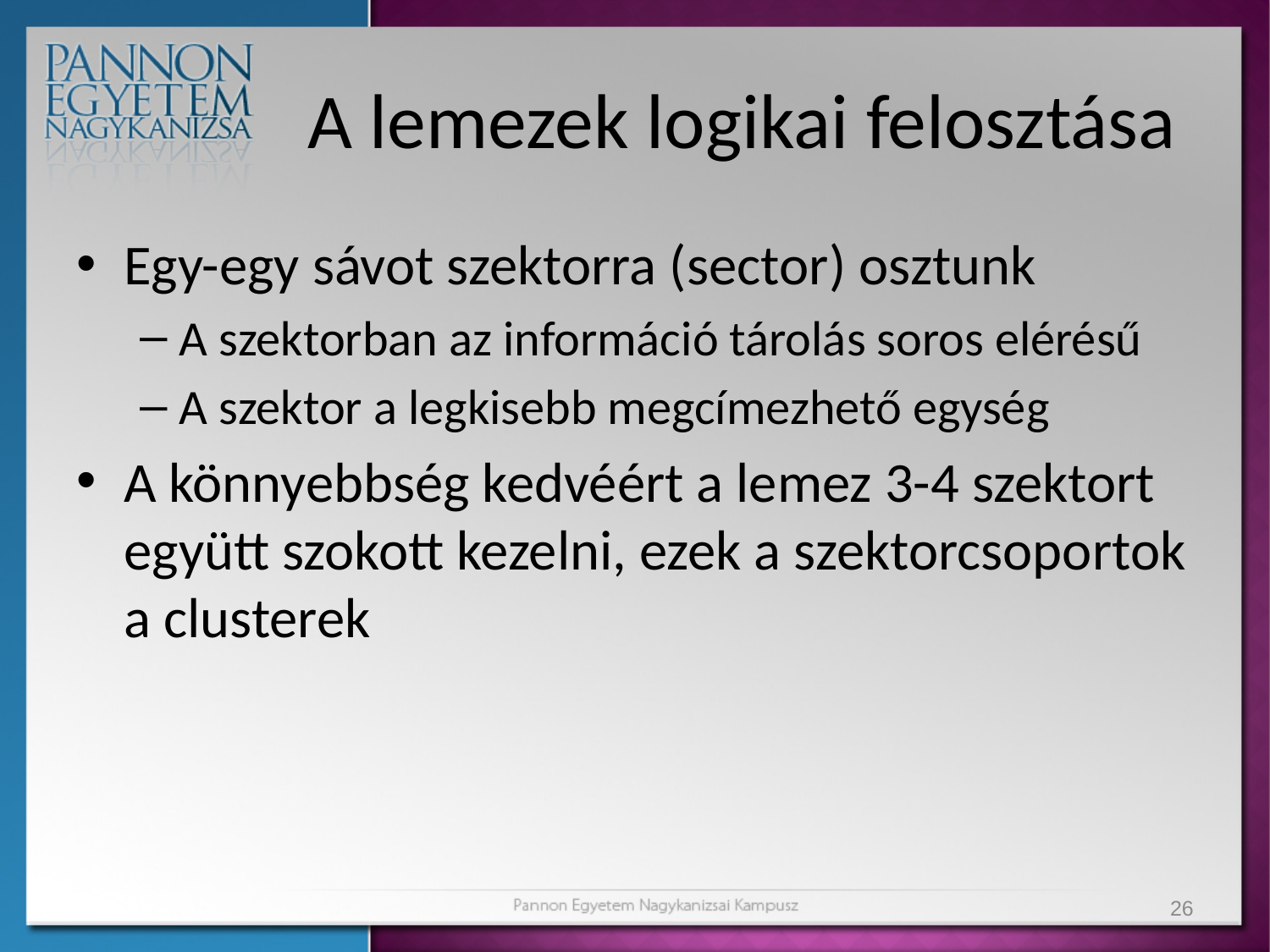

# A lemezek logikai felosztása
Egy-egy sávot szektorra (sector) osztunk
A szektorban az információ tárolás soros elérésű
A szektor a legkisebb megcímezhető egység
A könnyebbség kedvéért a lemez 3-4 szektort együtt szokott kezelni, ezek a szektorcsoportok a clusterek
26